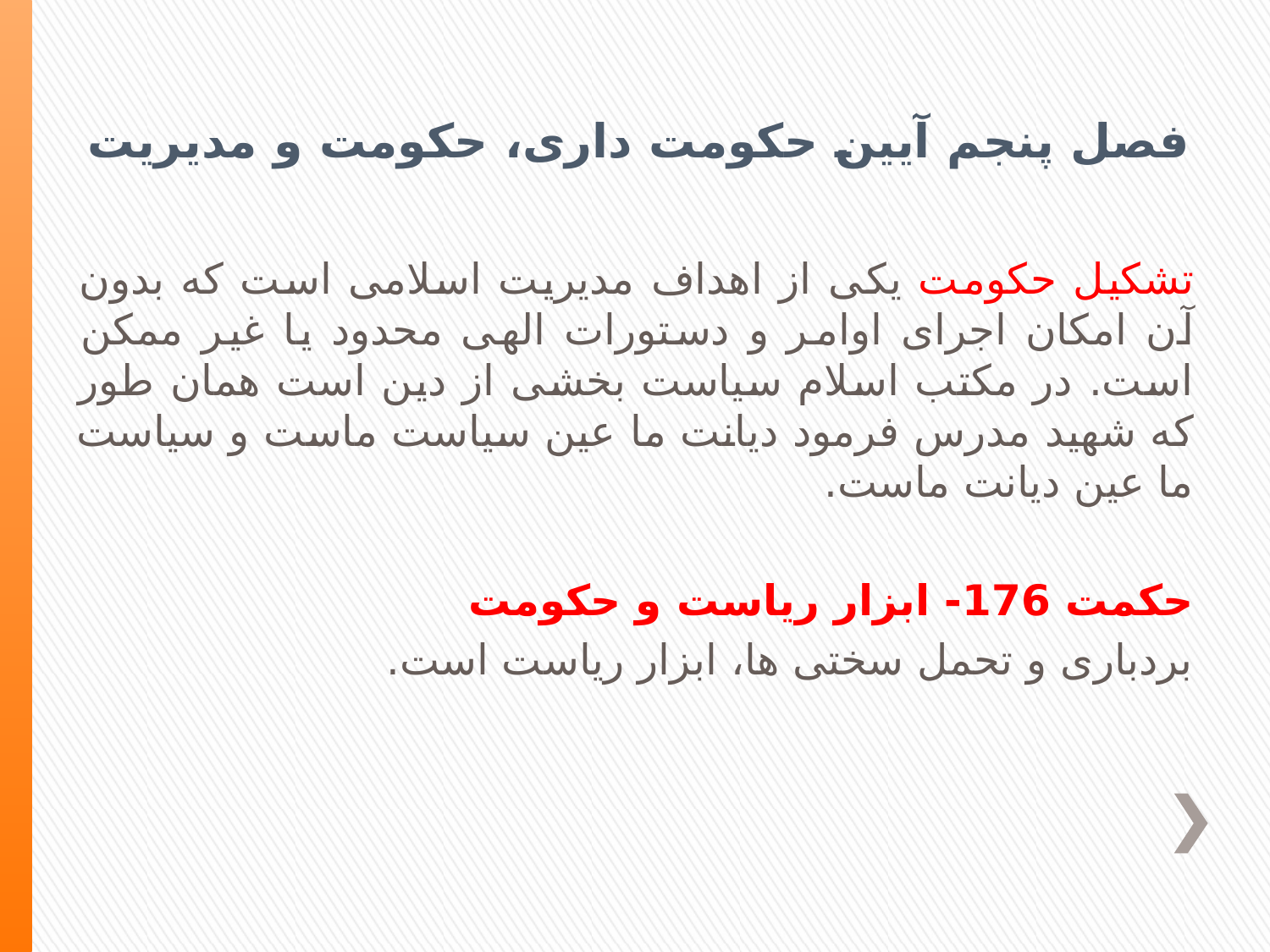

# فصل پنجم آیین حکومت داری، حکومت و مدیریت

تشکیل حکومت یکی از اهداف مدیریت اسلامی است که بدون آن امکان اجرای اوامر و دستورات الهی محدود یا غیر ممکن است. در مکتب اسلام سیاست بخشی از دین است همان طور که شهید مدرس فرمود دیانت ما عین سیاست ماست و سیاست ما عین دیانت ماست.

حکمت 176- ابزار ریاست و حکومت
بردباری و تحمل سختی ها، ابزار ریاست است.